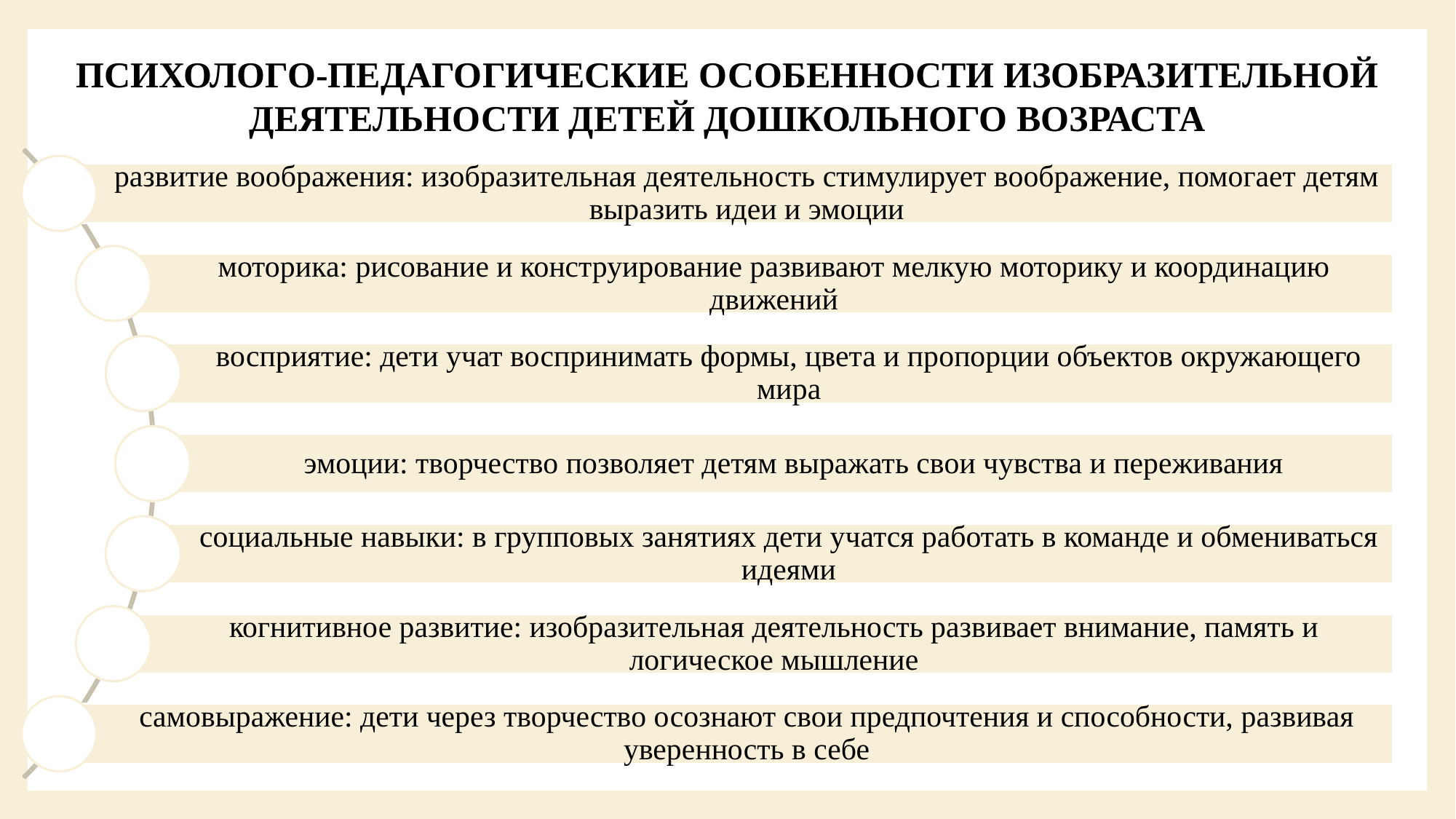

ПСИХОЛОГО-ПЕДАГОГИЧЕСКИЕ ОСОБЕННОСТИ ИЗОБРАЗИТЕЛЬНОЙ ДЕЯТЕЛЬНОСТИ ДЕТЕЙ ДОШКОЛЬНОГО ВОЗРАСТА
развитие воображения: изобразительная деятельность стимулирует воображение, помогает детям выразить идеи и эмоции
моторика: рисование и конструирование развивают мелкую моторику и координацию движений
восприятие: дети учат воспринимать формы, цвета и пропорции объектов окружающего мира
эмоции: творчество позволяет детям выражать свои чувства и переживания
социальные навыки: в групповых занятиях дети учатся работать в команде и обмениваться идеями
когнитивное развитие: изобразительная деятельность развивает внимание, память и логическое мышление
самовыражение: дети через творчество осознают свои предпочтения и способности, развивая уверенность в себе